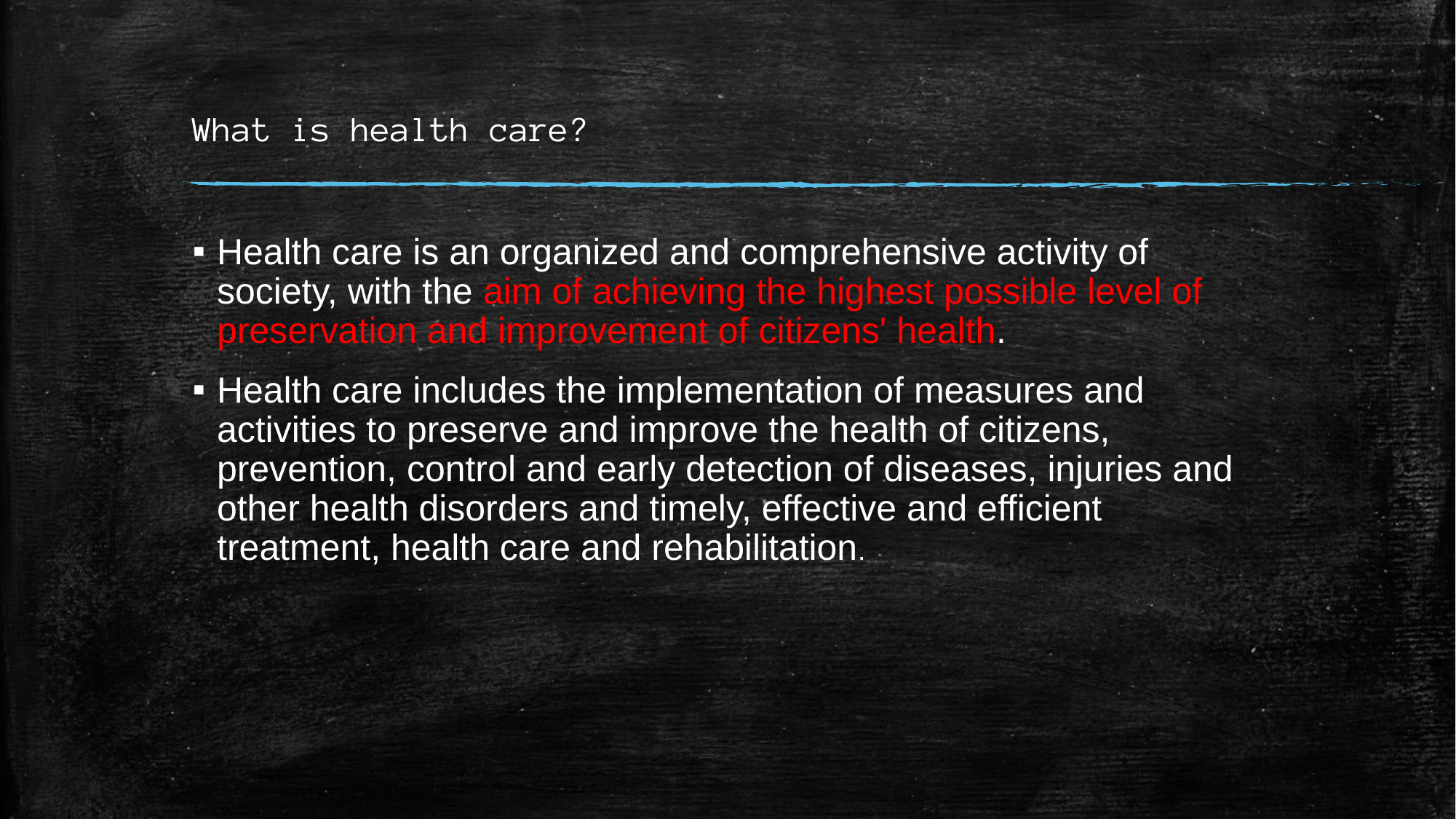

# What is health care?
Health care is an organized and comprehensive activity of society, with the aim of achieving the highest possible level of preservation and improvement of citizens' health.
Health care includes the implementation of measures and activities to preserve and improve the health of citizens, prevention, control and early detection of diseases, injuries and other health disorders and timely, effective and efficient treatment, health care and rehabilitation.